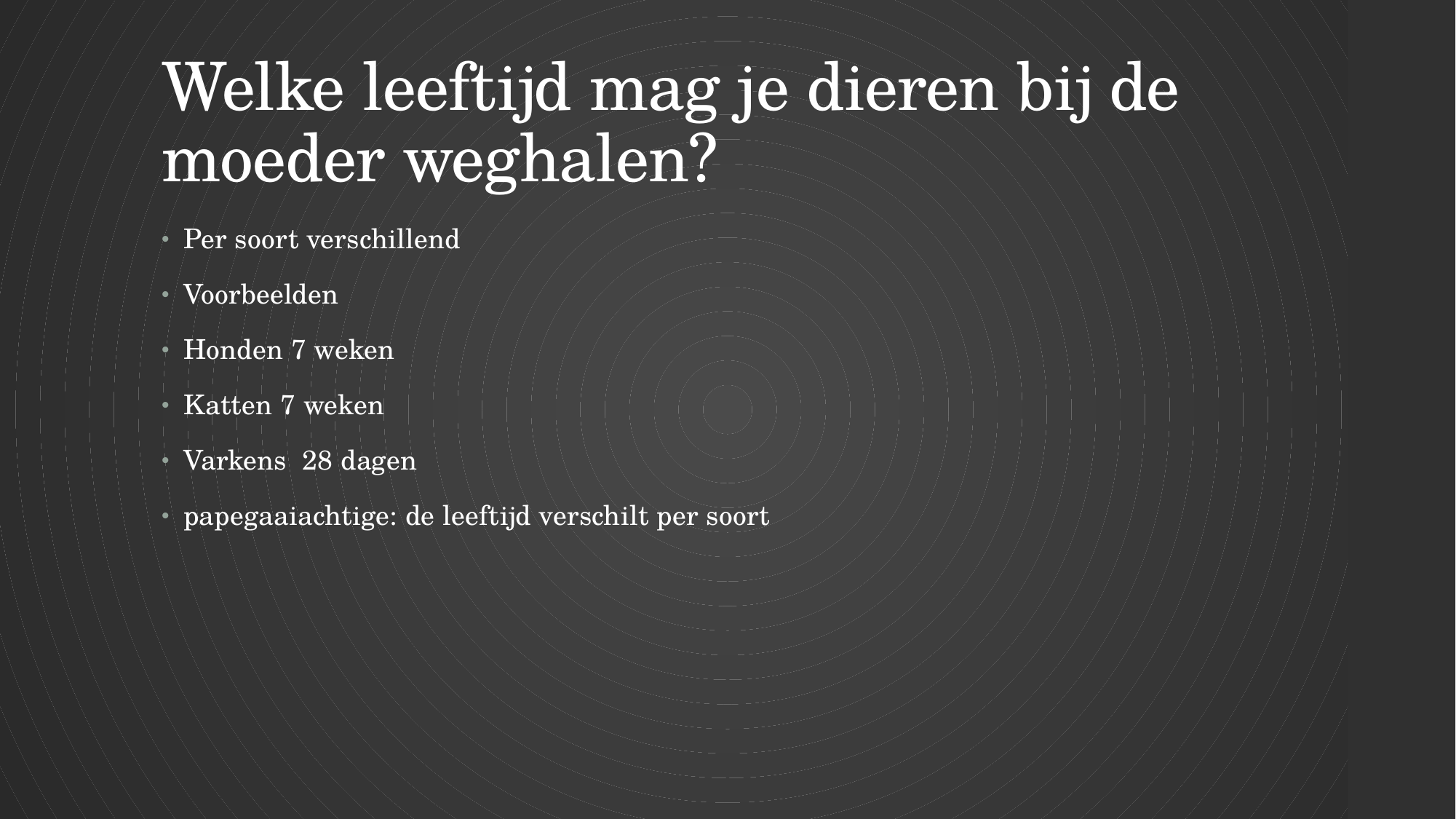

# Welke leeftijd mag je dieren bij de moeder weghalen?
Per soort verschillend
Voorbeelden
Honden 7 weken
Katten 7 weken
Varkens  28 dagen
papegaaiachtige: de leeftijd verschilt per soort